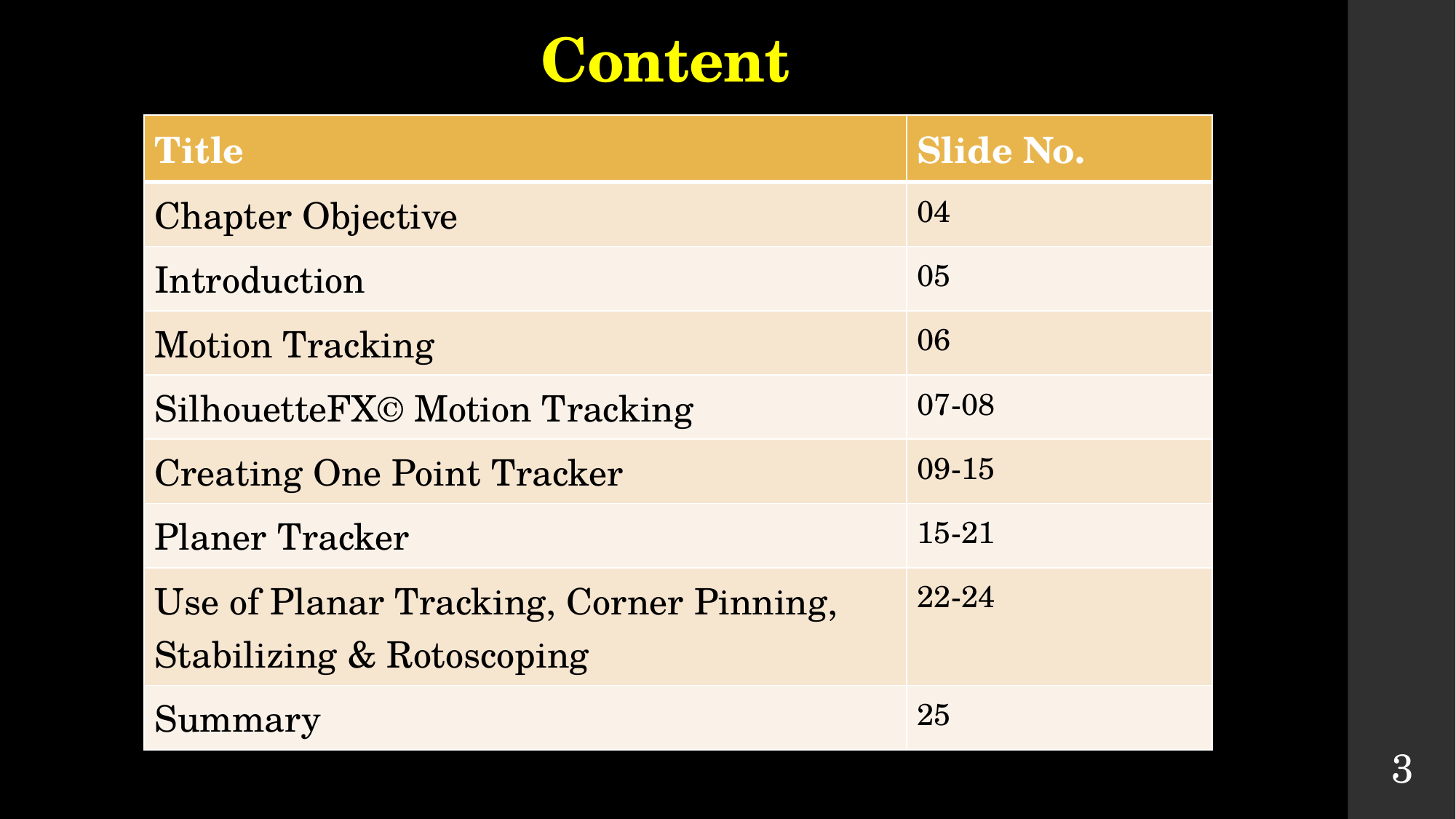

# Content
| Title | Slide No. |
| --- | --- |
| Chapter Objective | 04 |
| Introduction | 05 |
| Motion Tracking | 06 |
| SilhouetteFX© Motion Tracking | 07-08 |
| Creating One Point Tracker | 09-15 |
| Planer Tracker | 15-21 |
| Use of Planar Tracking, Corner Pinning, Stabilizing & Rotoscoping | 22-24 |
| Summary | 25 |
3